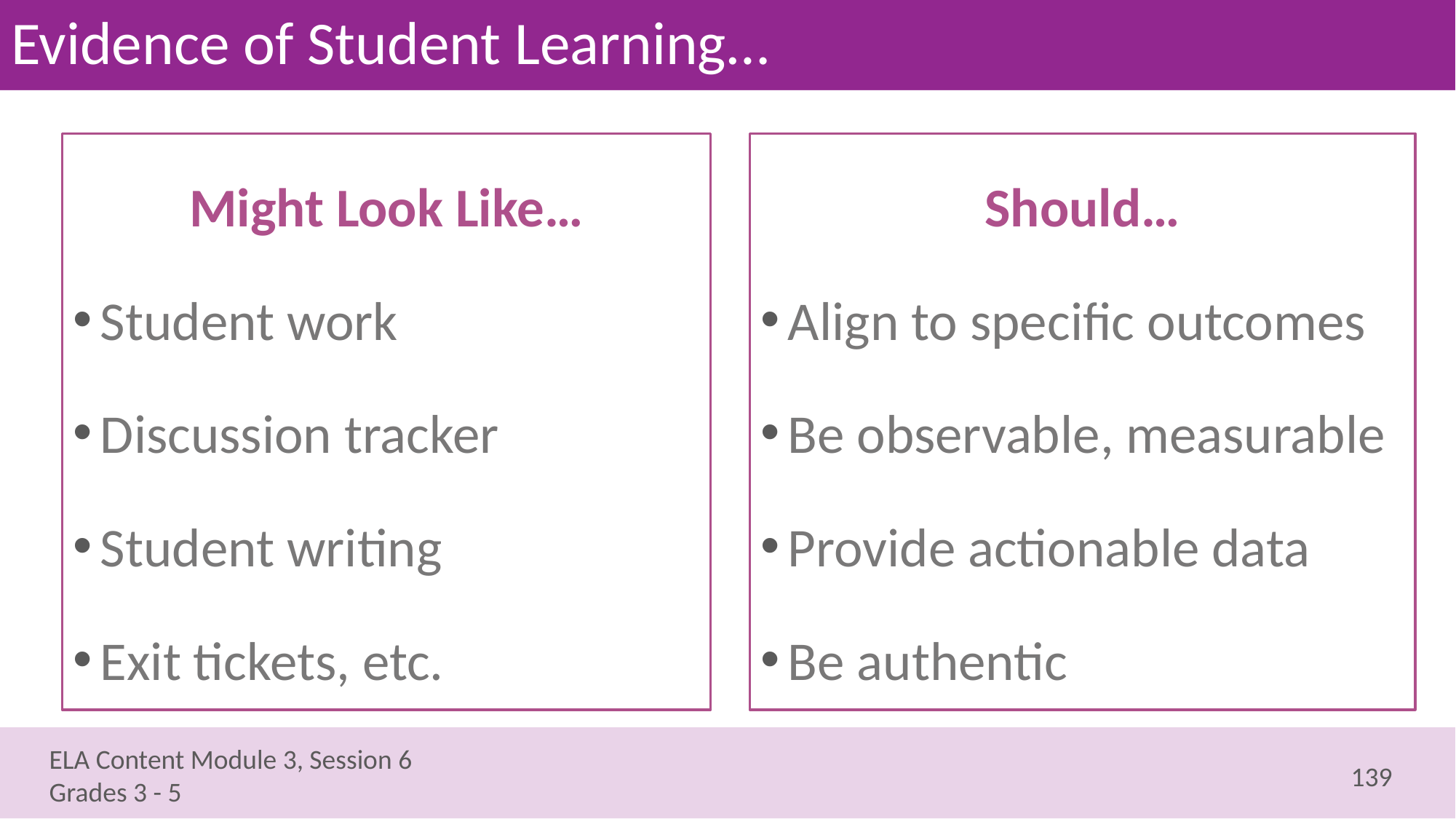

# Evidence of Student Learning…
Might Look Like…
Student work
Discussion tracker
Student writing
Exit tickets, etc.
Should…
Align to specific outcomes
Be observable, measurable
Provide actionable data
Be authentic
139